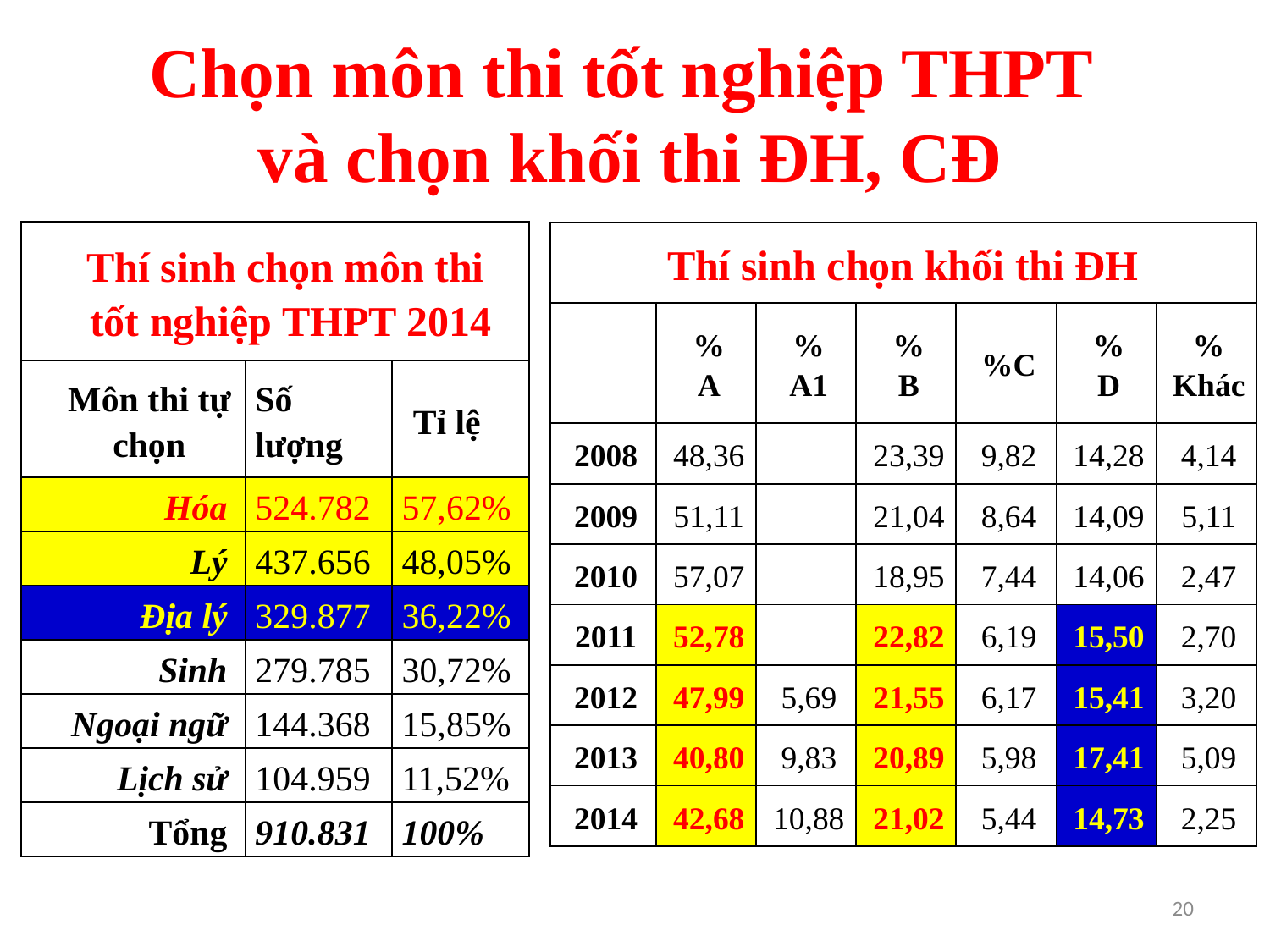

Chọn môn thi tốt nghiệp THPT
và chọn khối thi ĐH, CĐ
| Thí sinh chọn môn thi tốt nghiệp THPT 2014 |  |  |
| --- | --- | --- |
| Môn thi tự chọn | Số lượng | Tỉ lệ |
| Hóa | 524.782 | 57,62% |
| Lý | 437.656 | 48,05% |
| Địa lý | 329.877 | 36,22% |
| Sinh | 279.785 | 30,72% |
| Ngoại ngữ | 144.368 | 15,85% |
| Lịch sử | 104.959 | 11,52% |
| Tổng | 910.831 | 100% |
| Thí sinh chọn khối thi ĐH |  |  |  |  |  |  |
| --- | --- | --- | --- | --- | --- | --- |
|  | % A | % A1 | % B | %C | % D | % Khác |
| 2008 | 48,36 |  | 23,39 | 9,82 | 14,28 | 4,14 |
| 2009 | 51,11 |  | 21,04 | 8,64 | 14,09 | 5,11 |
| 2010 | 57,07 |  | 18,95 | 7,44 | 14,06 | 2,47 |
| 2011 | 52,78 |  | 22,82 | 6,19 | 15,50 | 2,70 |
| 2012 | 47,99 | 5,69 | 21,55 | 6,17 | 15,41 | 3,20 |
| 2013 | 40,80 | 9,83 | 20,89 | 5,98 | 17,41 | 5,09 |
| 2014 | 42,68 | 10,88 | 21,02 | 5,44 | 14,73 | 2,25 |
20